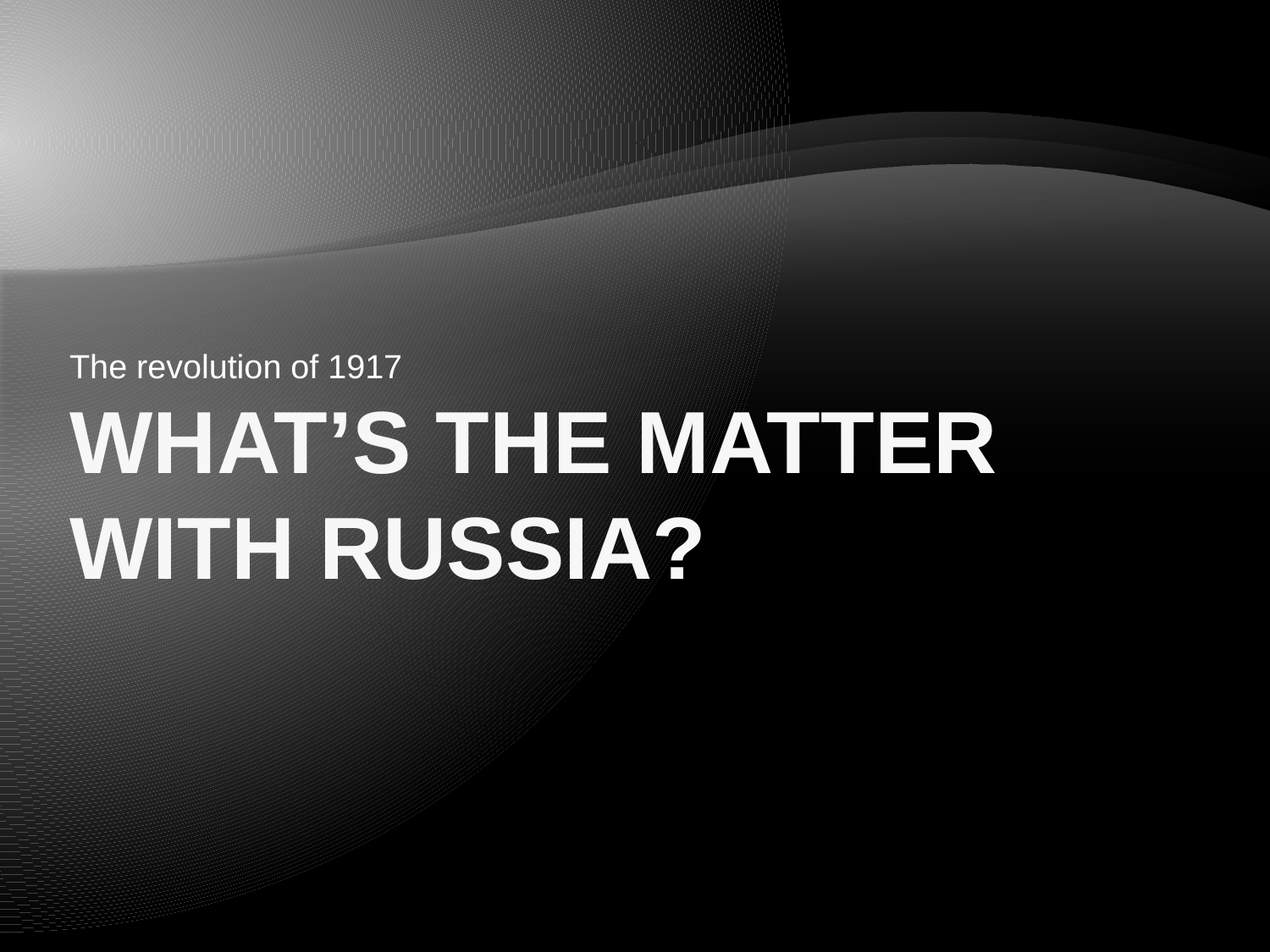

The revolution of 1917
# What’s the matter with Russia?